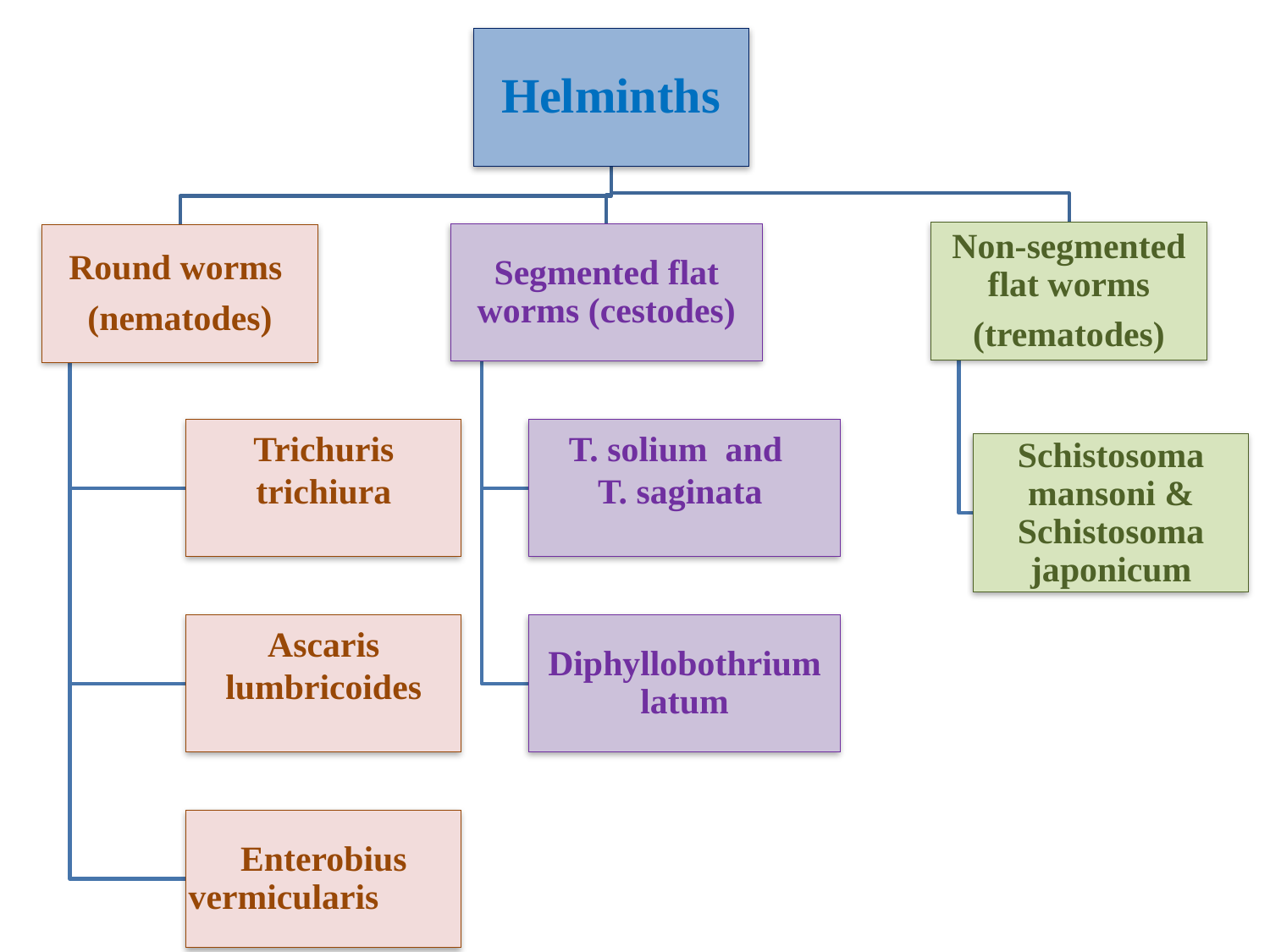

Helminths
Round worms
(nematodes)
Trichuris trichiura

Ascaris lumbricoides

Enterobius vermicularis
Segmented flat worms (cestodes)
T. solium  and
T. saginata

Diphyllobothrium latum
Non-segmented flat worms
(trematodes)
Schistosoma mansoni & Schistosoma japonicum